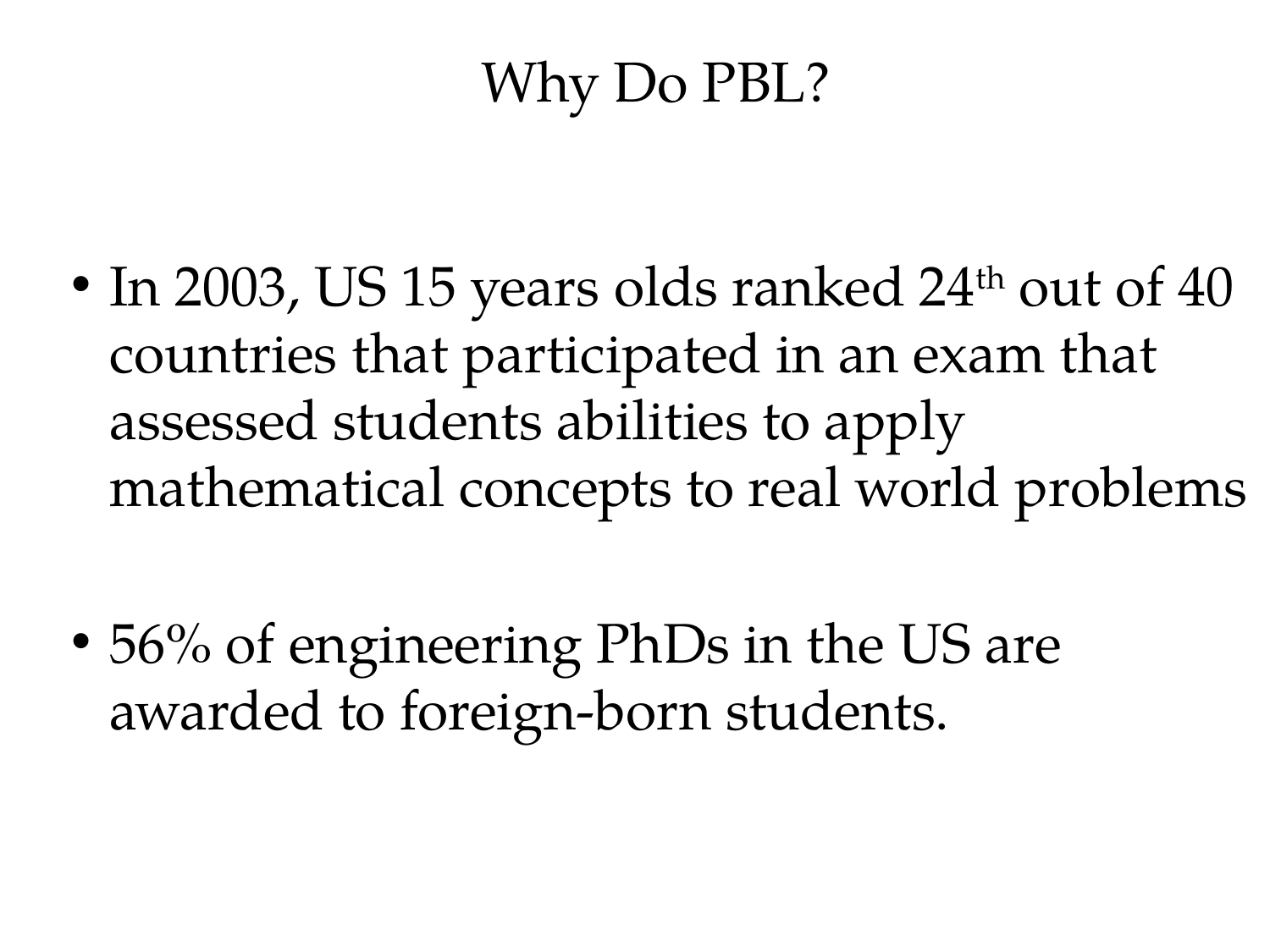

# Why Do PBL?
In 2003, US 15 years olds ranked 24th out of 40 countries that participated in an exam that assessed students abilities to apply mathematical concepts to real world problems

56% of engineering PhDs in the US are awarded to foreign-born students.